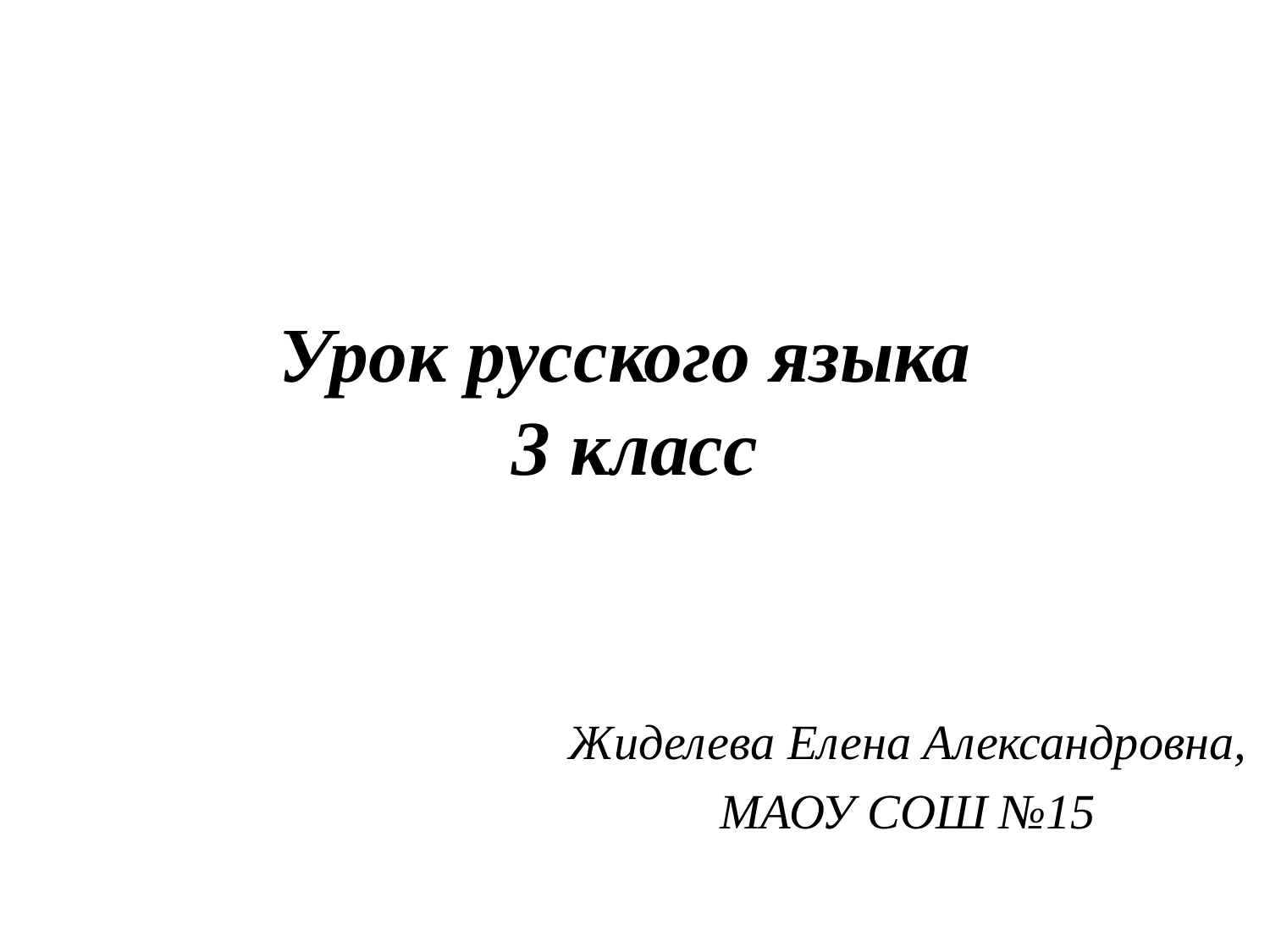

# Урок русского языка 3 класс
Жиделева Елена Александровна,
МАОУ СОШ №15